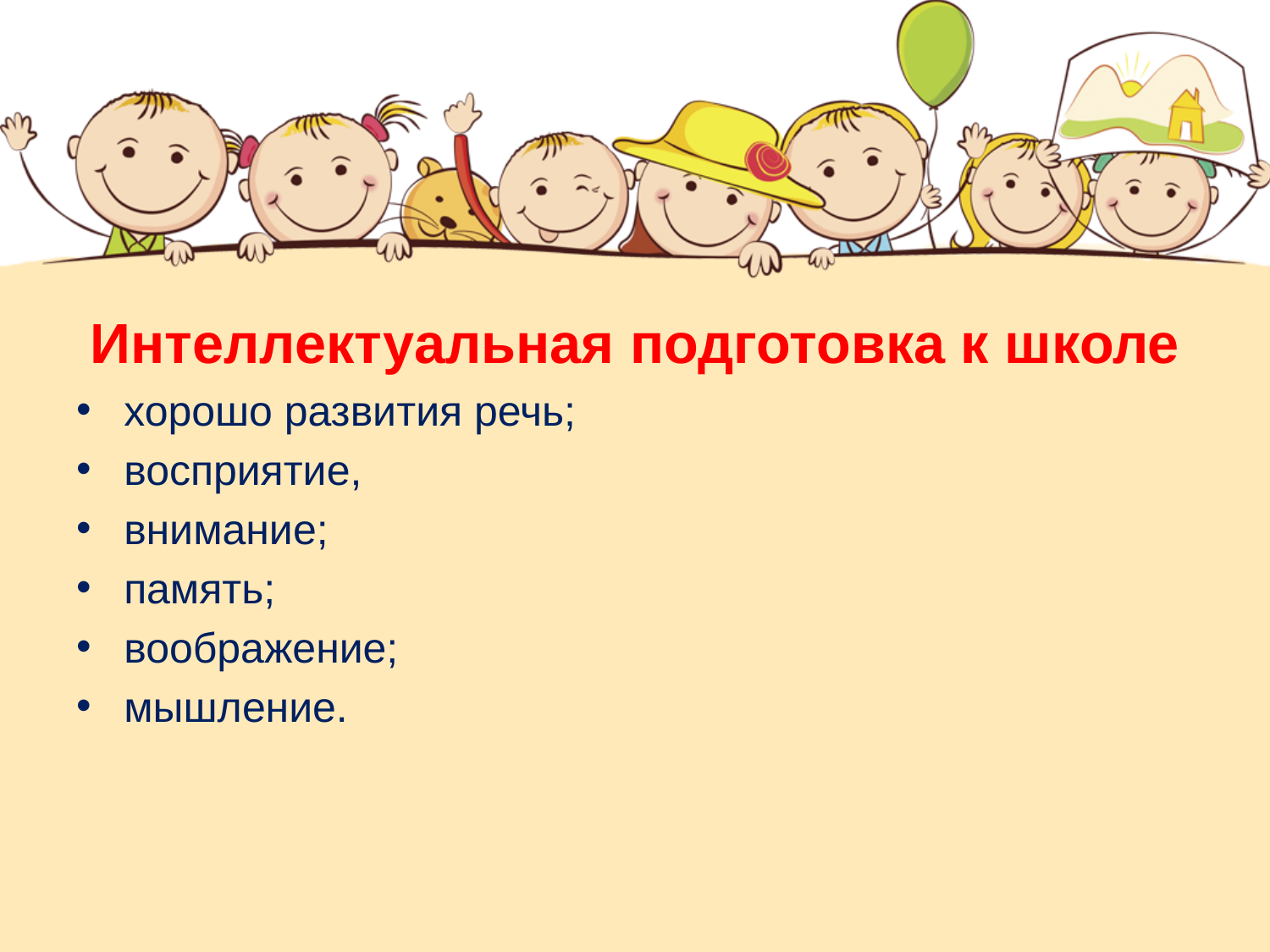

#

Интеллектуальная подготовка к школе
хорошо развития речь;
восприятие,
внимание;
память;
воображение;
мышление.